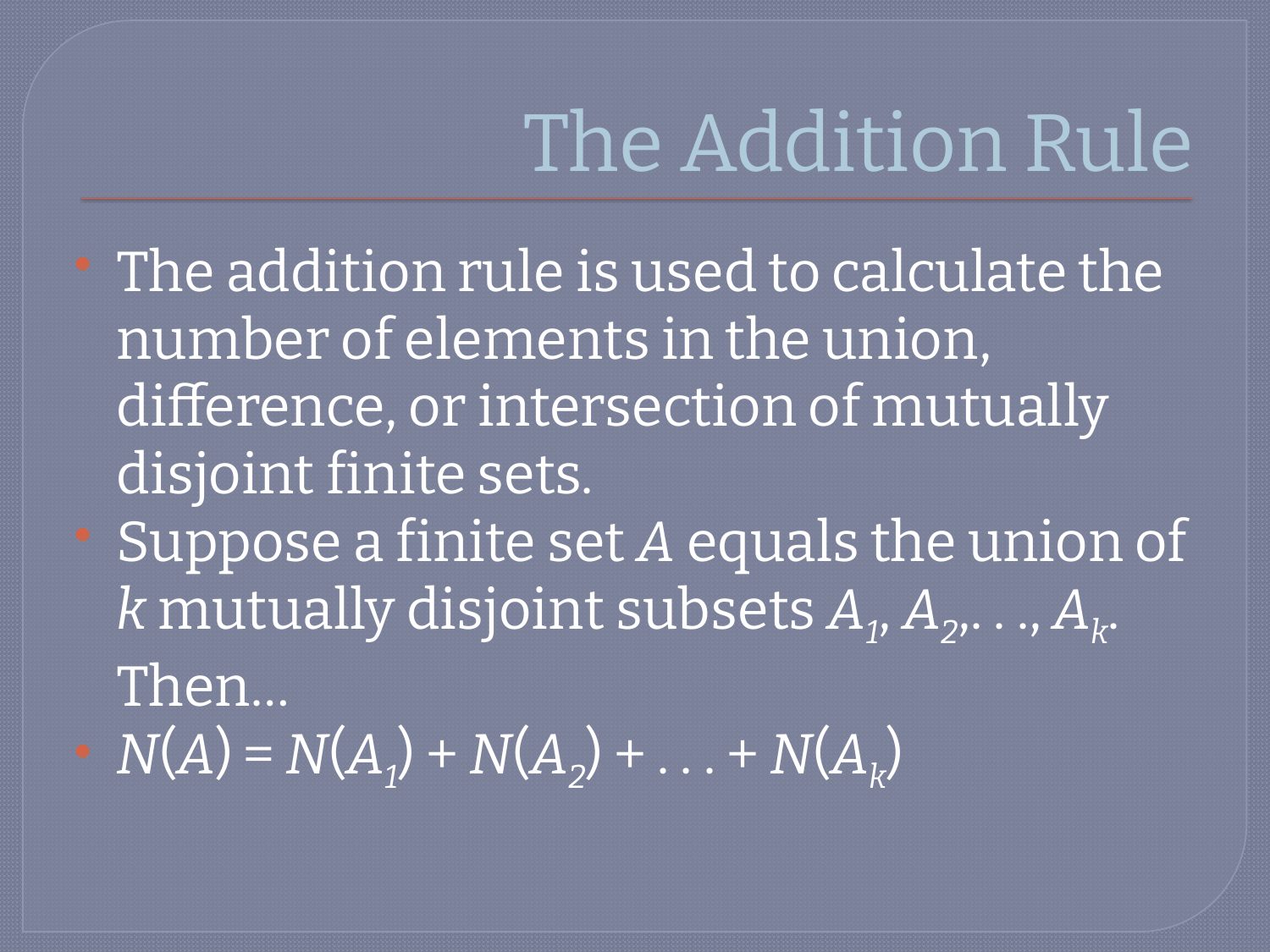

# The Addition Rule
The addition rule is used to calculate the number of elements in the union, difference, or intersection of mutually disjoint finite sets.
Suppose a finite set A equals the union of k mutually disjoint subsets A1, A2,. . ., Ak. Then…
N(A) = N(A1) + N(A2) + . . . + N(Ak)